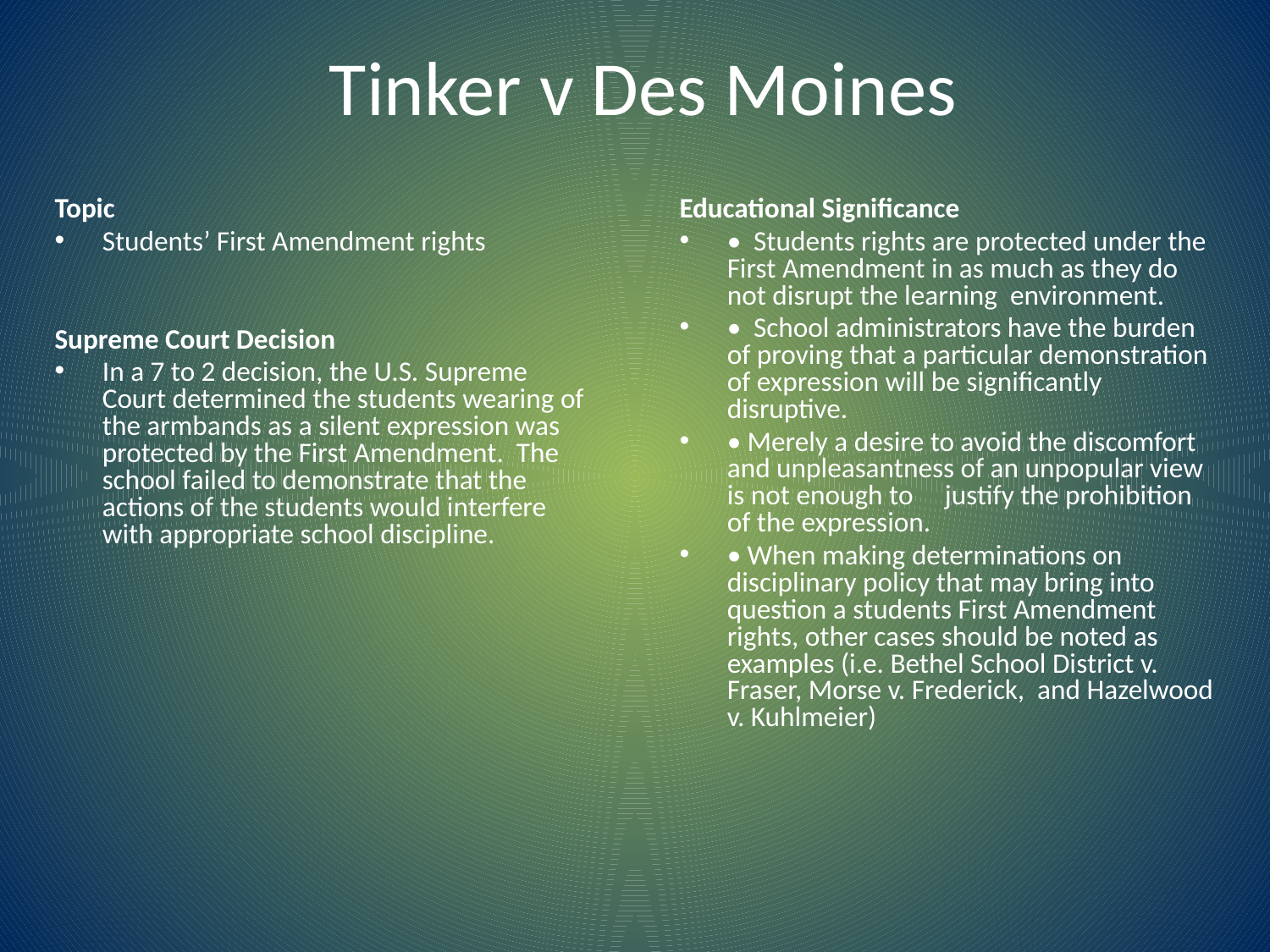

# Tinker v Des Moines
Topic
Students’ First Amendment rights

Supreme Court Decision
In a 7 to 2 decision, the U.S. Supreme Court determined the students wearing of the armbands as a silent expression was protected by the First Amendment.  The school failed to demonstrate that the actions of the students would interfere with appropriate school discipline.

Educational Significance
•  Students rights are protected under the First Amendment in as much as they do not disrupt the learning  environment.
•  School administrators have the burden of proving that a particular demonstration of expression will be significantly disruptive.
• Merely a desire to avoid the discomfort and unpleasantness of an unpopular view is not enough to     justify the prohibition of the expression.
• When making determinations on disciplinary policy that may bring into question a students First Amendment rights, other cases should be noted as examples (i.e. Bethel School District v. Fraser, Morse v. Frederick,  and Hazelwood v. Kuhlmeier)